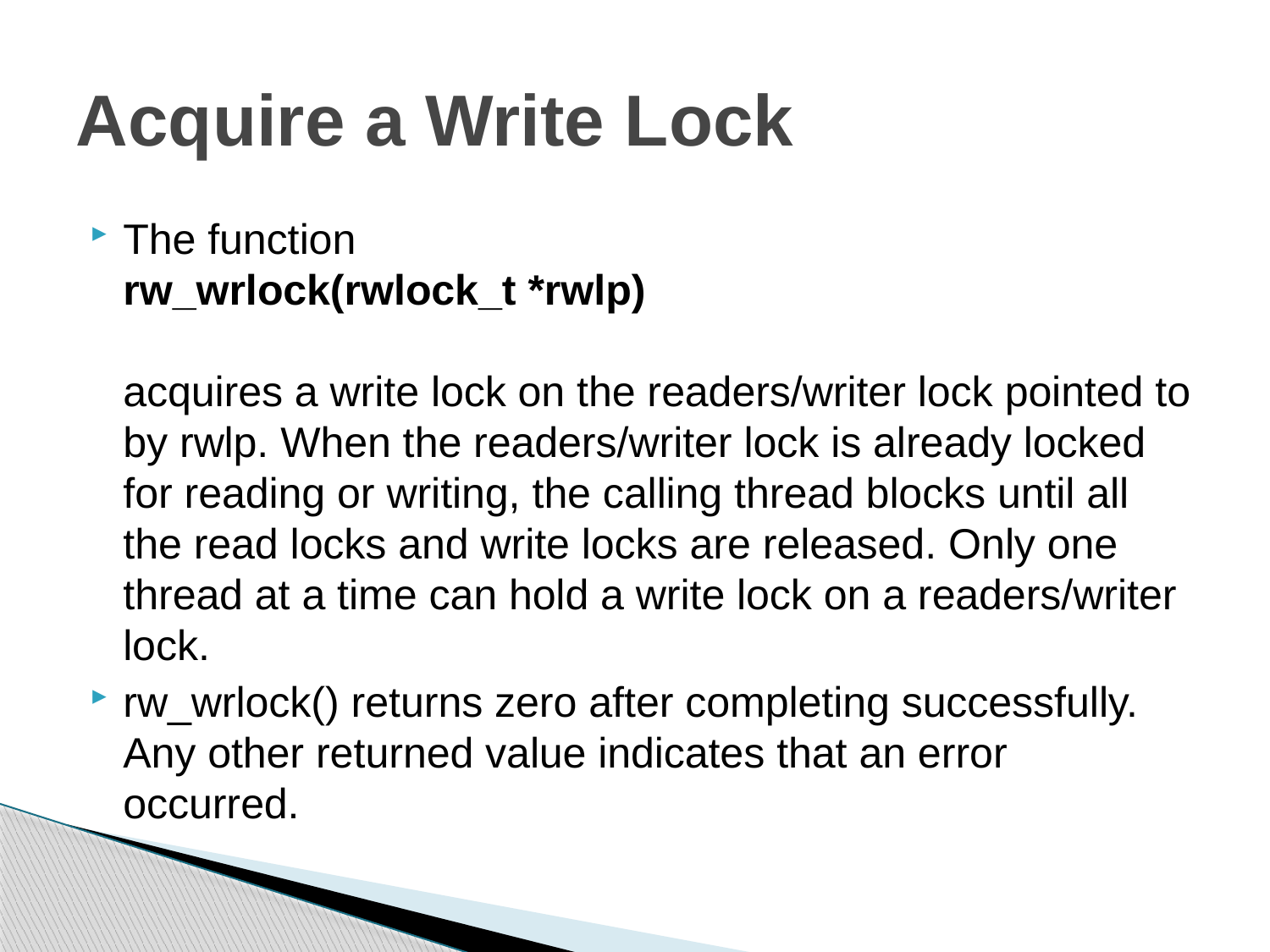

# Acquire a Write Lock
The function 
rw_wrlock(rwlock_t *rwlp) 
acquires a write lock on the readers/writer lock pointed to by rwlp. When the readers/writer lock is already locked for reading or writing, the calling thread blocks until all the read locks and write locks are released. Only one thread at a time can hold a write lock on a readers/writer lock.
rw_wrlock() returns zero after completing successfully. Any other returned value indicates that an error occurred.